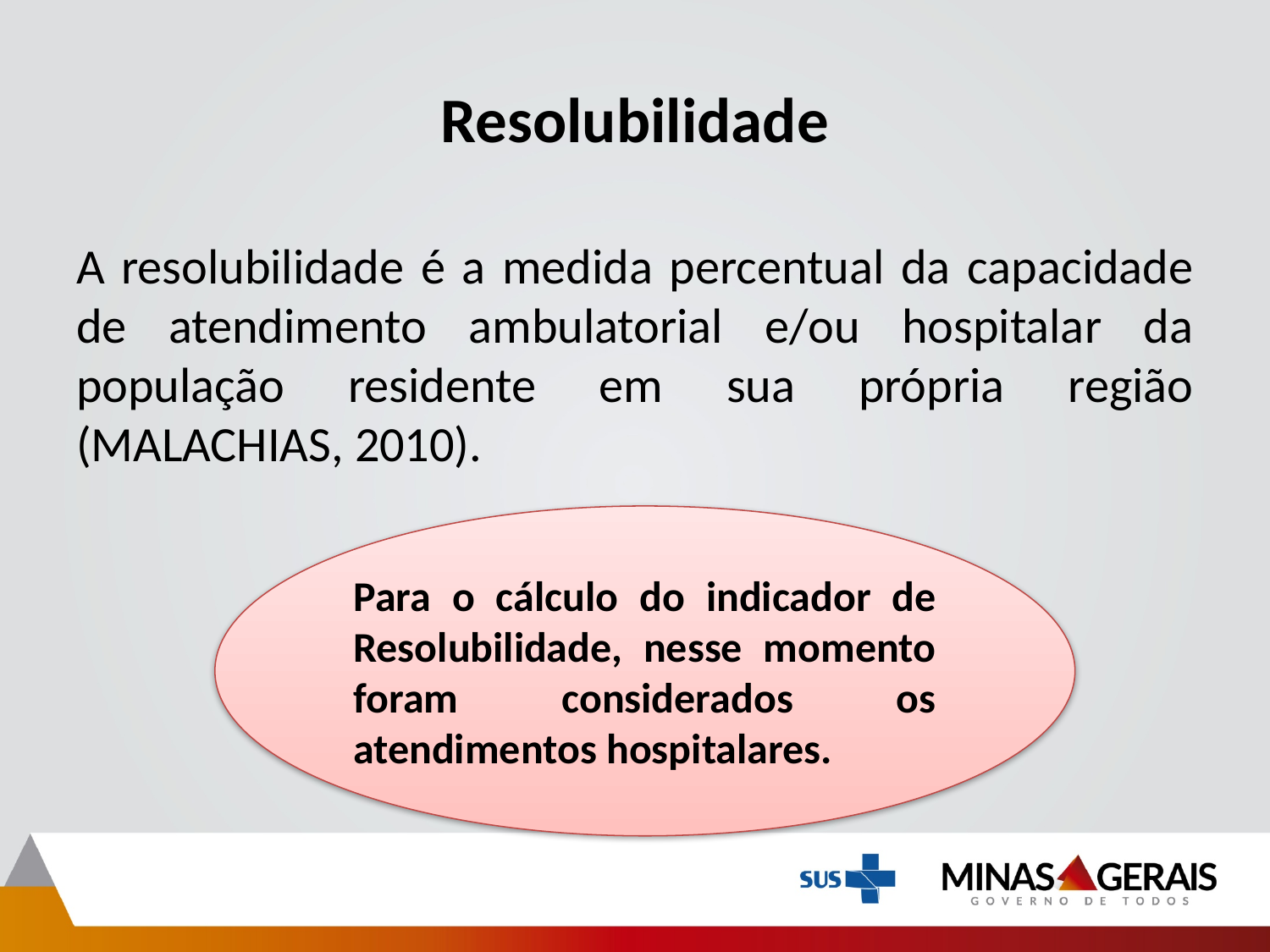

# Resolubilidade

A resolubilidade é a medida percentual da capacidade de atendimento ambulatorial e/ou hospitalar da população residente em sua própria região (MALACHIAS, 2010).

Para o cálculo do indicador de Resolubilidade, nesse momento foram considerados os atendimentos hospitalares.